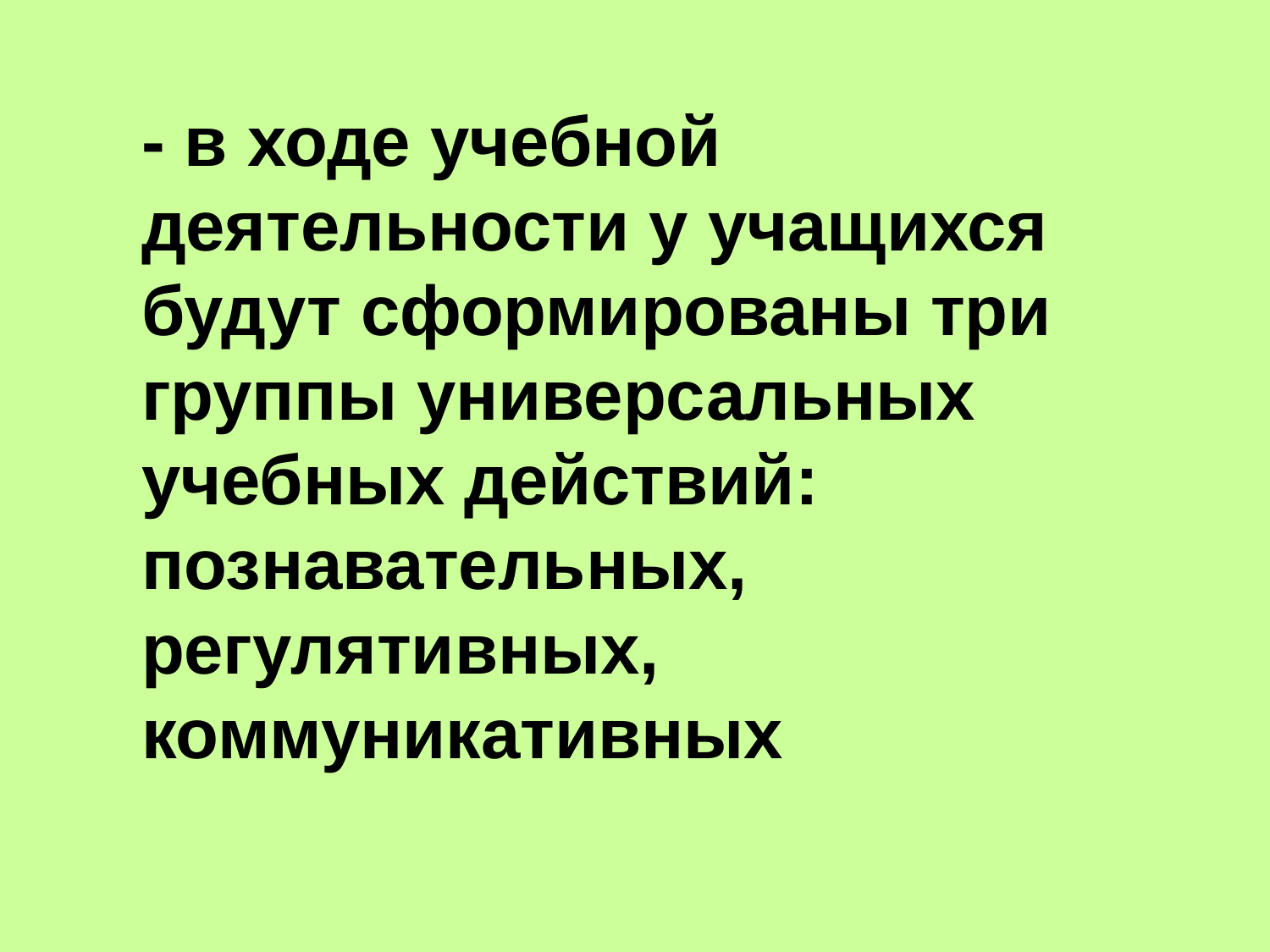

- в ходе учебной деятельности у учащихся будут сформированы три группы универсальных учебных действий: познавательных, регулятивных, коммуникативных